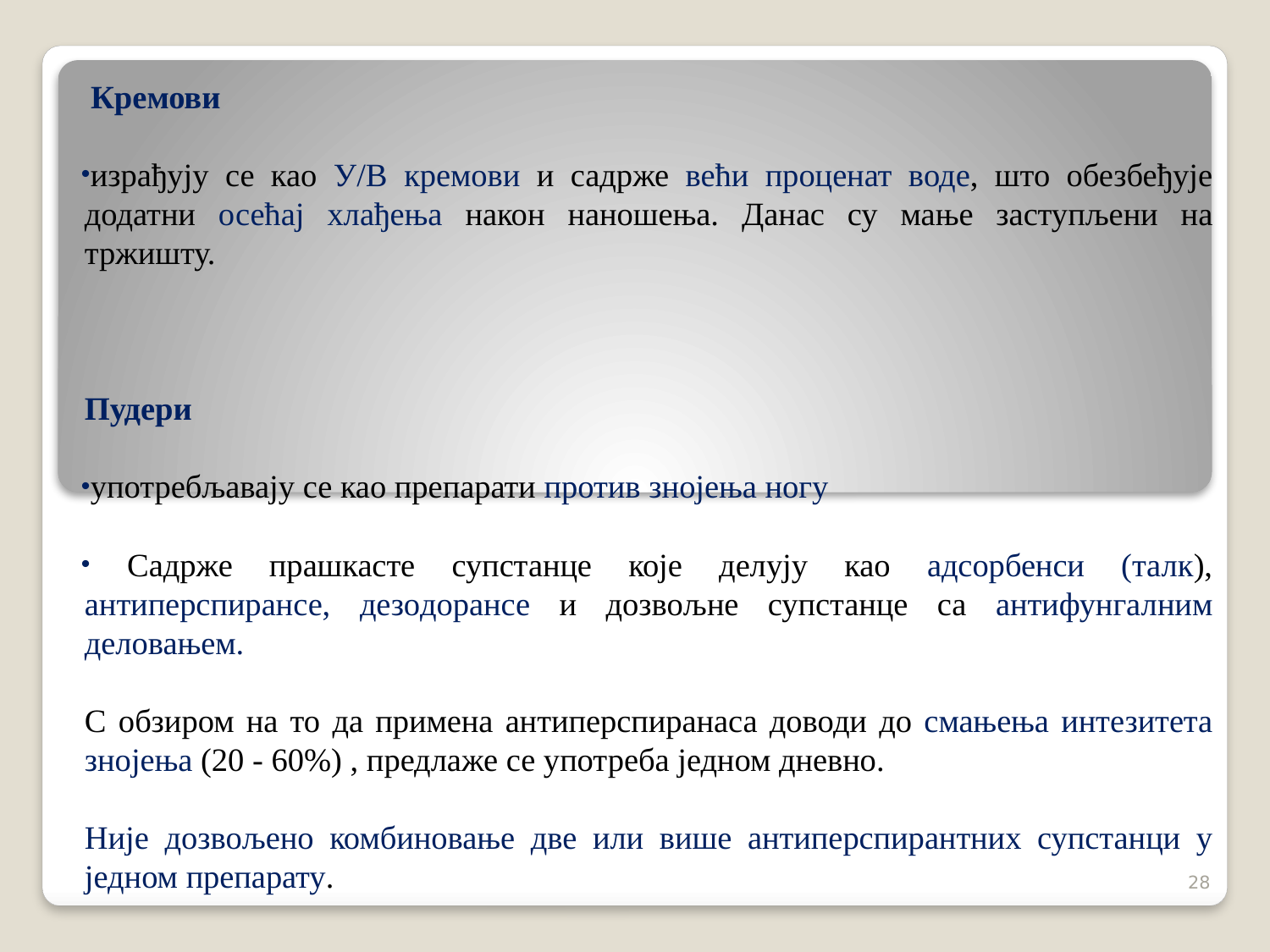

Кремови

израђују се као У/В кремови и садрже већи проценат воде, што обезбеђује додатни осећај хлађења након наношења. Данас су мање заступљени на тржишту.

Пудери

употребљавају се као препарати против знојења ногу

 Садрже прашкасте супстанце које делују као адсорбенси (талк), антиперспирансе, дезодорансе и дозвољне супстанце са антифунгалним деловањем.

С обзиром на то да примена антиперспиранаса доводи до смањења интезитета знојења (20 - 60%) , предлаже се употреба једном дневно.

Није дозвољено комбиновање две или више антиперспирантних супстанци у једном препарату.

28